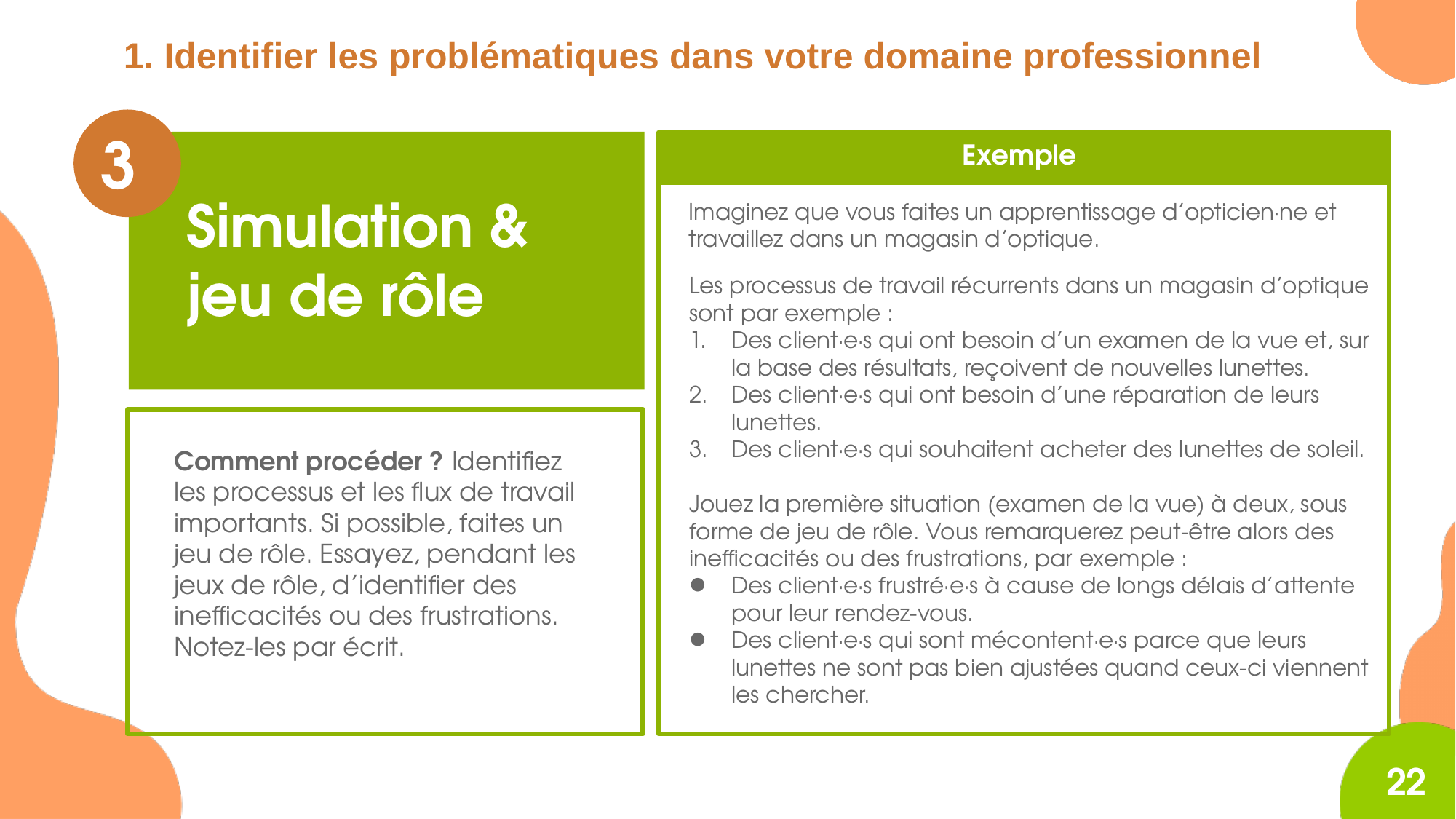

1. Identifier les problématiques dans votre domaine professionnel
3

Exemple

Simulation & jeu de rôle
Imaginez que vous faites un apprentissage d’opticien·ne et travaillez dans un magasin d’optique.
Les processus de travail récurrents dans un magasin d’optique sont par exemple :
Des client·e·s qui ont besoin d’un examen de la vue et, sur la base des résultats, reçoivent de nouvelles lunettes.
Des client·e·s qui ont besoin d’une réparation de leurs lunettes.
Des client·e·s qui souhaitent acheter des lunettes de soleil.

Jouez la première situation (examen de la vue) à deux, sous forme de jeu de rôle. Vous remarquerez peut-être alors des inefficacités ou des frustrations, par exemple :
Des client·e·s frustré·e·s à cause de longs délais d’attente pour leur rendez-vous.
Des client·e·s qui sont mécontent·e·s parce que leurs lunettes ne sont pas bien ajustées quand ceux-ci viennent les chercher.

Comment procéder ? Identifiez les processus et les flux de travail importants. Si possible, faites un jeu de rôle. Essayez, pendant les jeux de rôle, d’identifier des inefficacités ou des frustrations. Notez-les par écrit.
22